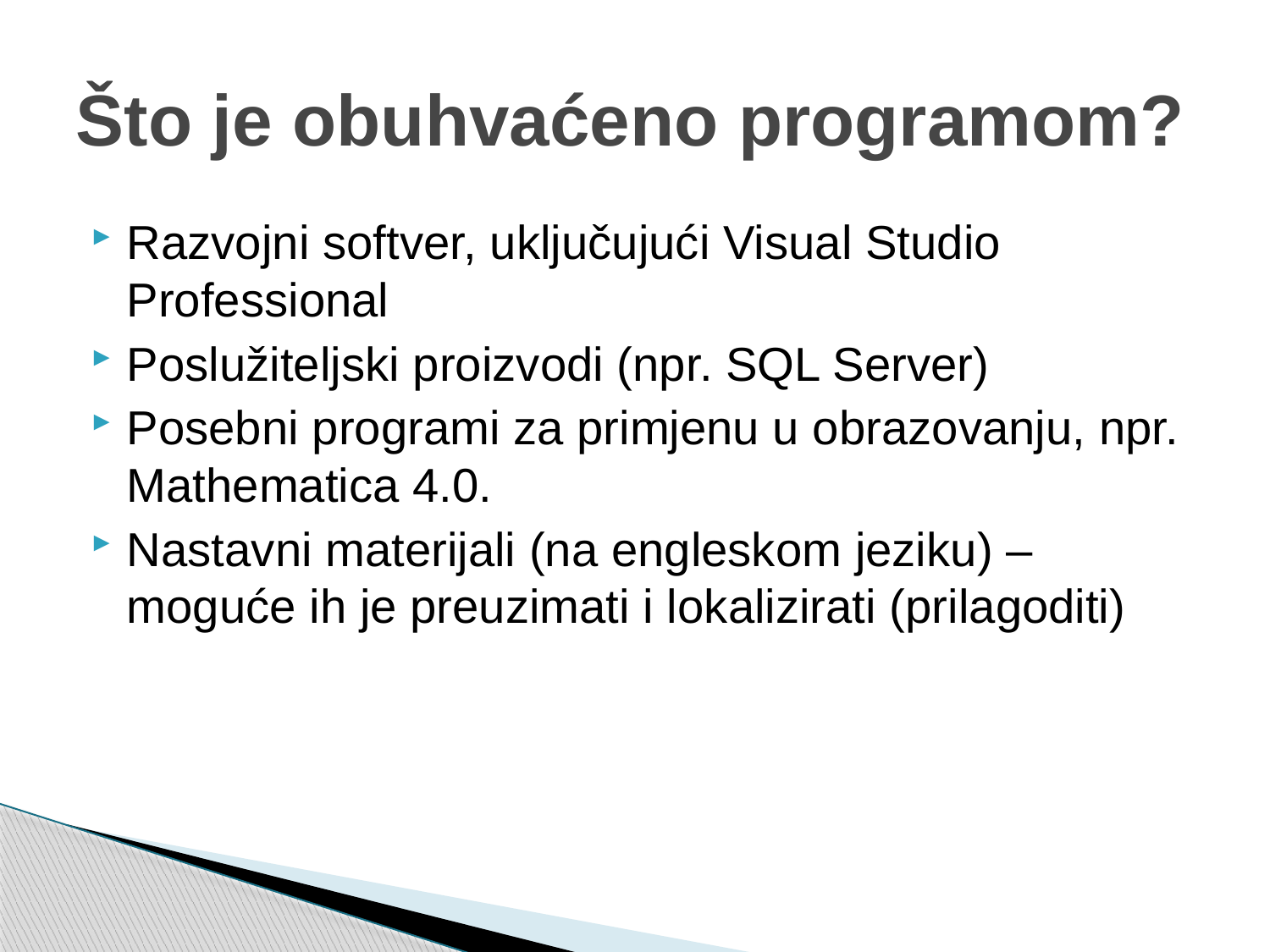

# Što je obuhvaćeno programom?
Razvojni softver, uključujući Visual Studio Professional
Poslužiteljski proizvodi (npr. SQL Server)
Posebni programi za primjenu u obrazovanju, npr. Mathematica 4.0.
Nastavni materijali (na engleskom jeziku) – moguće ih je preuzimati i lokalizirati (prilagoditi)